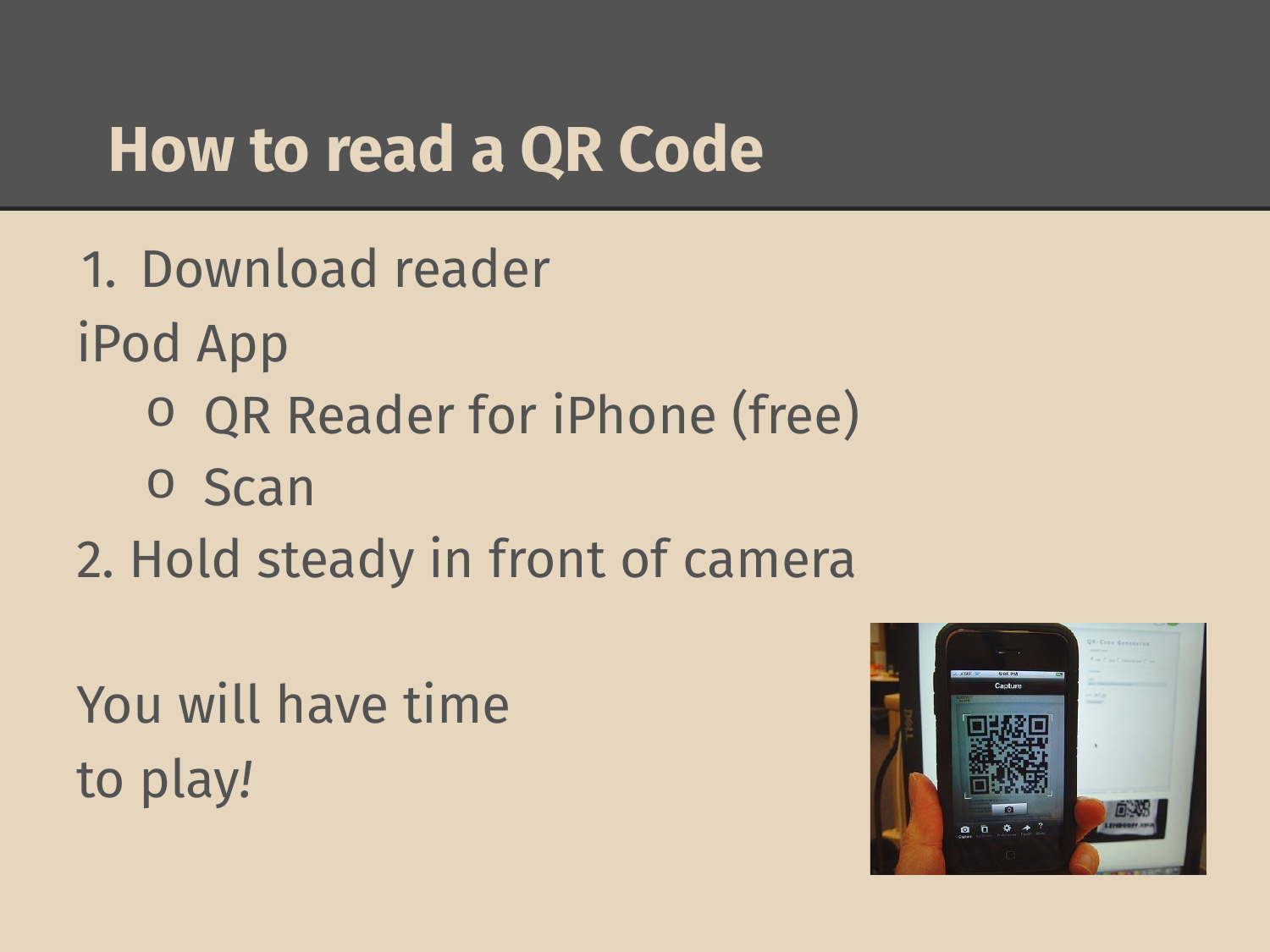

# How to read a QR Code
Download reader
iPod App
QR Reader for iPhone (free)
Scan
2. Hold steady in front of camera

You will have time
to play!